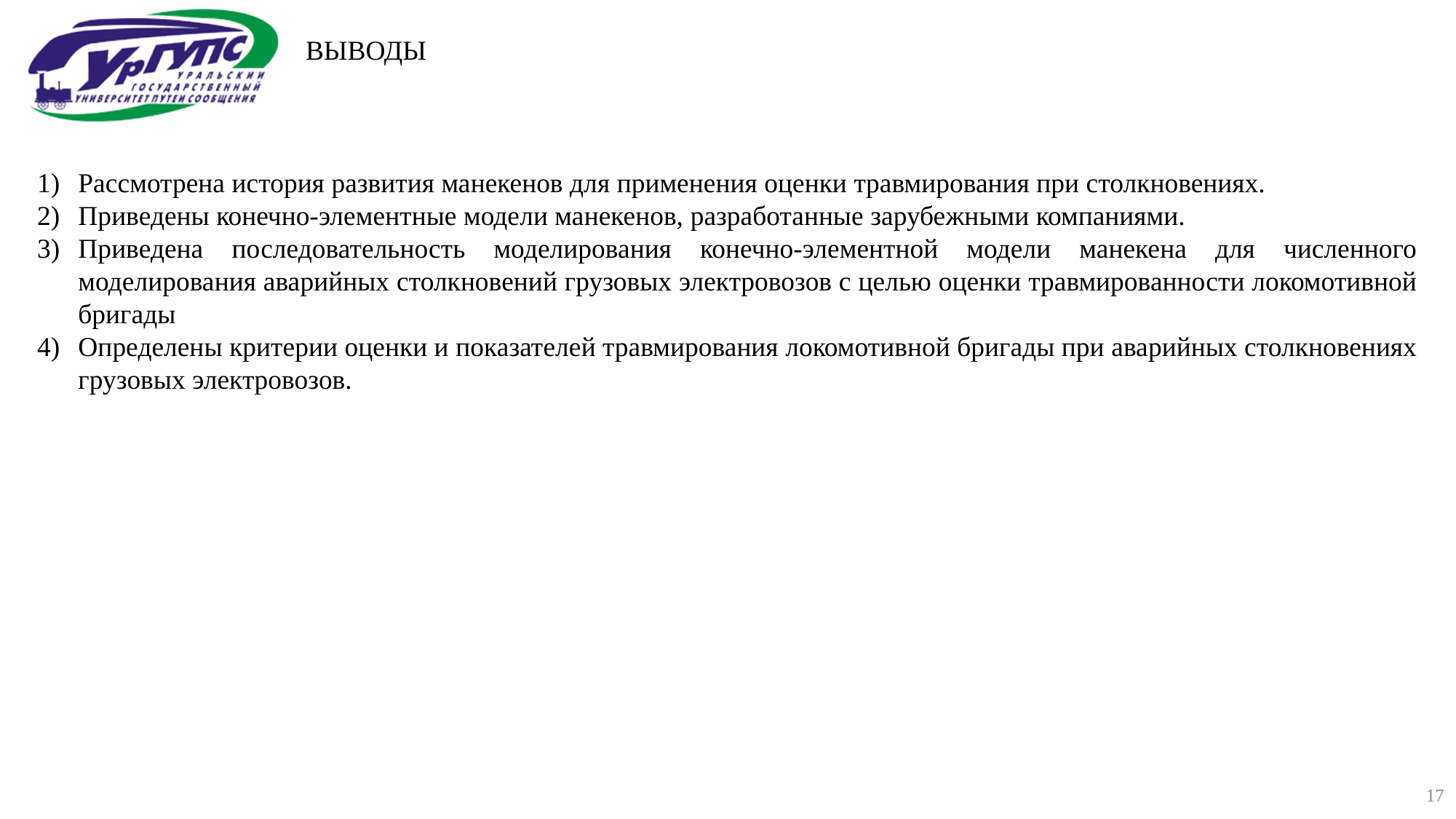

ВЫВОДЫ
Рассмотрена история развития манекенов для применения оценки травмирования при столкновениях.
Приведены конечно-элементные модели манекенов, разработанные зарубежными компаниями.
Приведена последовательность моделирования конечно-элементной модели манекена для численного моделирования аварийных столкновений грузовых электровозов с целью оценки травмированности локомотивной бригады
Определены критерии оценки и показателей травмирования локомотивной бригады при аварийных столкновениях грузовых электровозов.
17